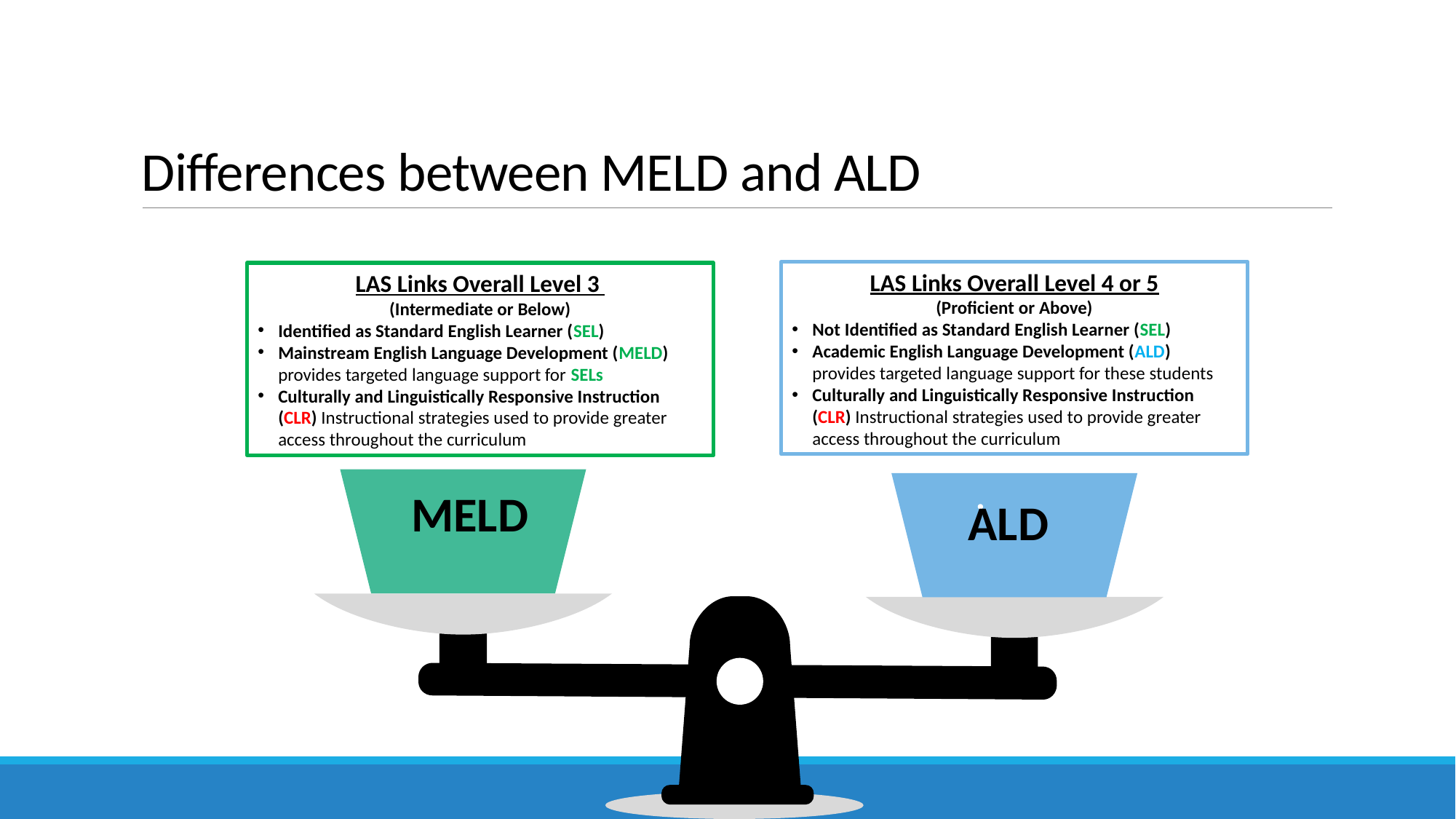

# Differences between MELD and ALD

LAS Links Overall Level 4 or 5
(Proficient or Above)
Not Identified as Standard English Learner (SEL)
Academic English Language Development (ALD) provides targeted language support for these students
Culturally and Linguistically Responsive Instruction (CLR) Instructional strategies used to provide greater access throughout the curriculum
LAS Links Overall Level 3
(Intermediate or Below)
Identified as Standard English Learner (SEL)
Mainstream English Language Development (MELD) provides targeted language support for SELs
Culturally and Linguistically Responsive Instruction (CLR) Instructional strategies used to provide greater access throughout the curriculum

MELD

ALD